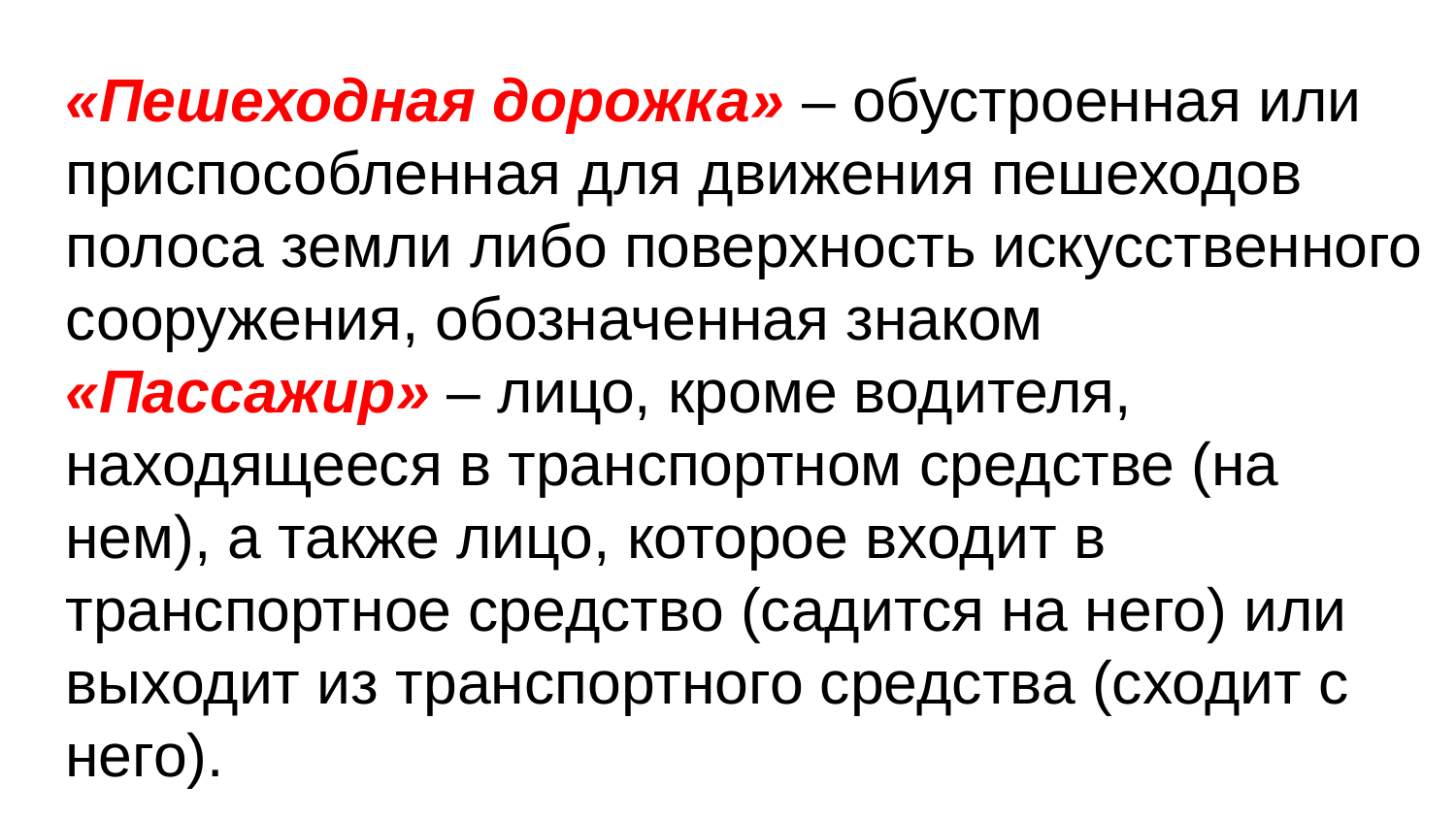

«Пешеходная дорожка» – обустроенная или приспособленная для движения пешеходов полоса земли либо поверхность искусственного сооружения, обозначенная знаком
«Пассажир» – лицо, кроме водителя, находящееся в транспортном средстве (на нем), а также лицо, которое входит в транспортное средство (садится на него) или выходит из транспортного средства (сходит с него).